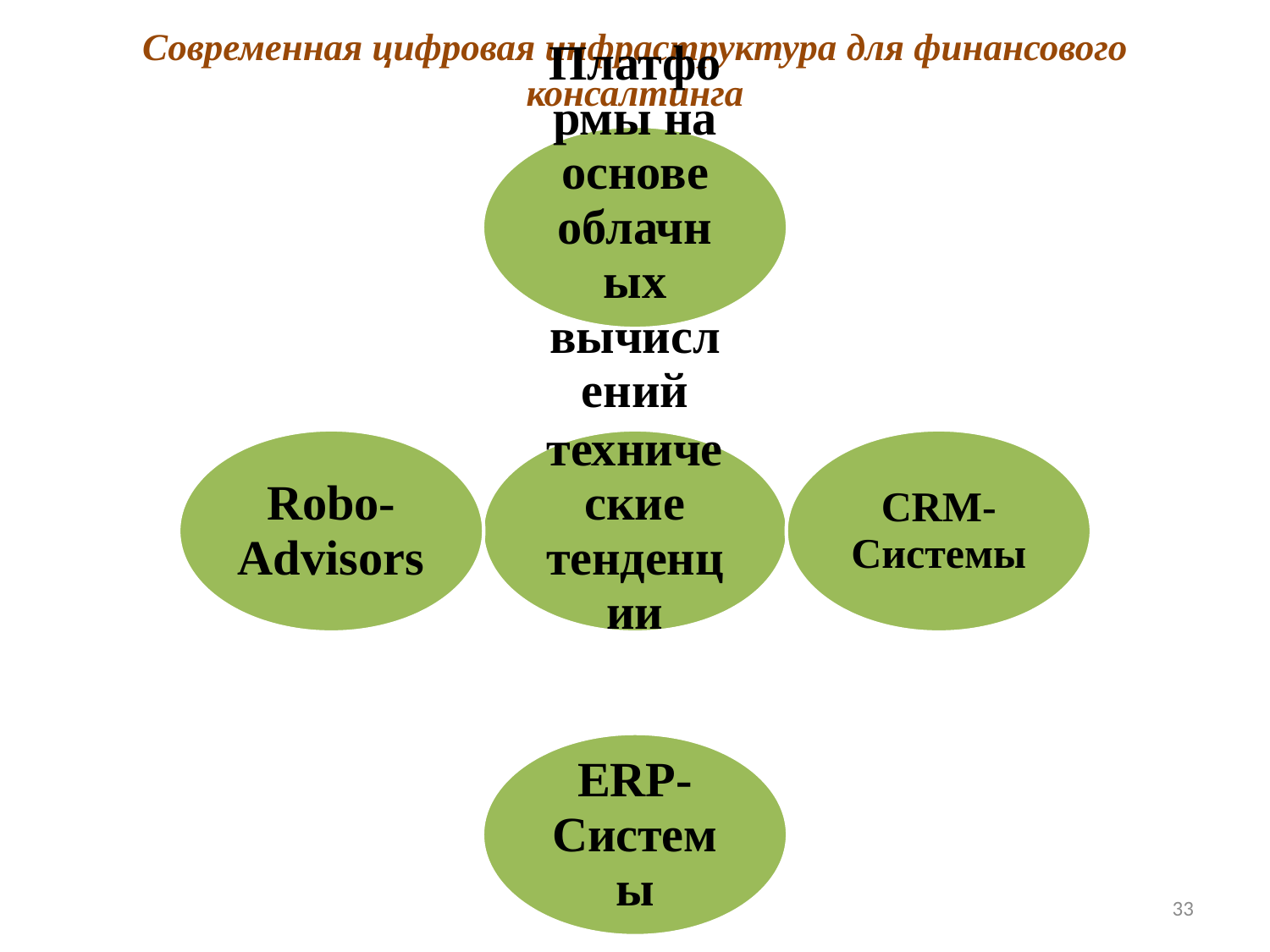

# Современная цифровая инфраструктура для финансового консалтинга
технические тенденции
CRM-Системы
Robo-Advisors
ERP-Системы
33